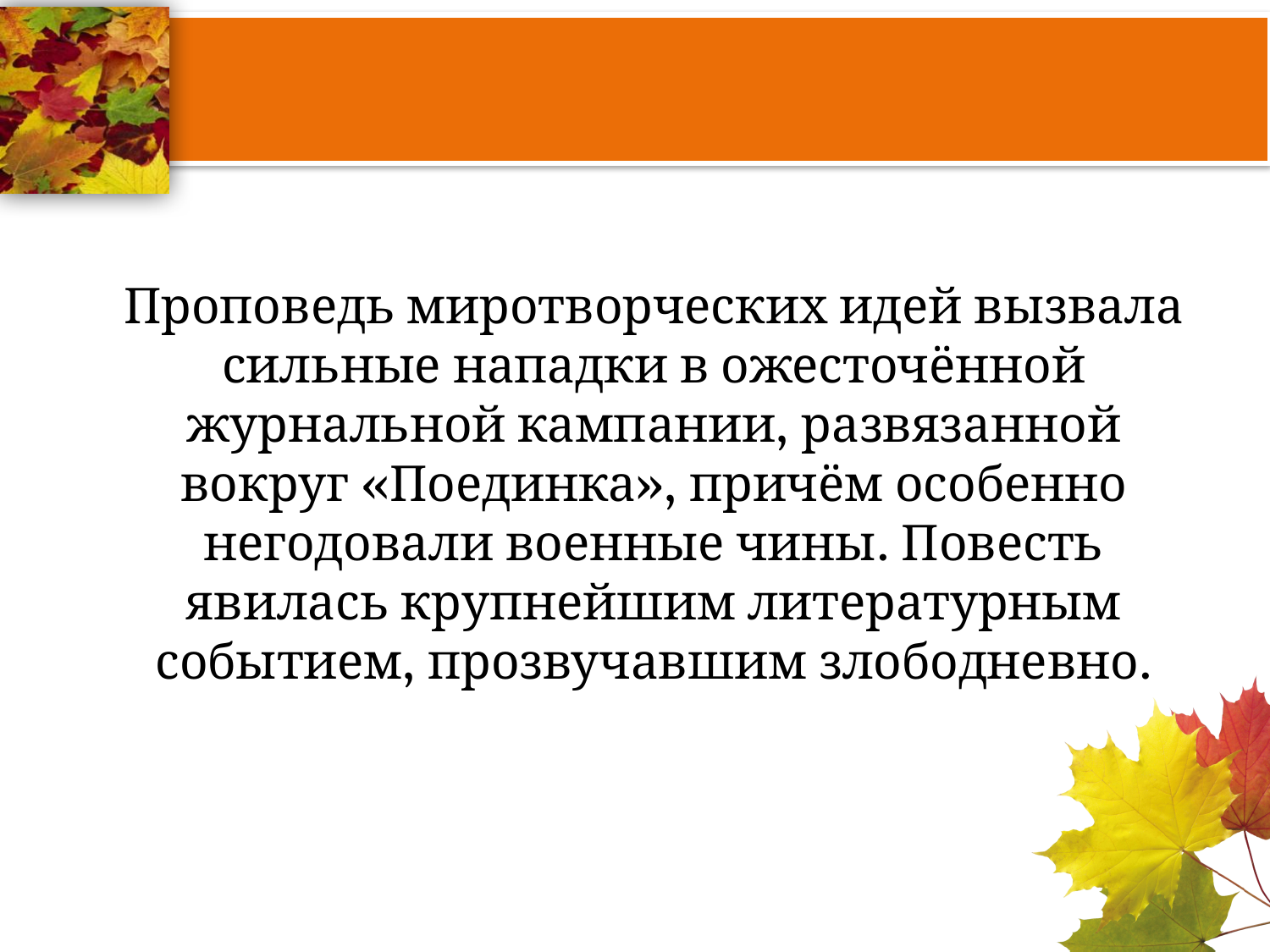

Проповедь миротворческих идей вызвала сильные нападки в ожесточённой журнальной кампании, развязанной вокруг «Поединка», причём особенно негодовали военные чины. Повесть явилась крупнейшим литературным событием, прозвучавшим злободневно.